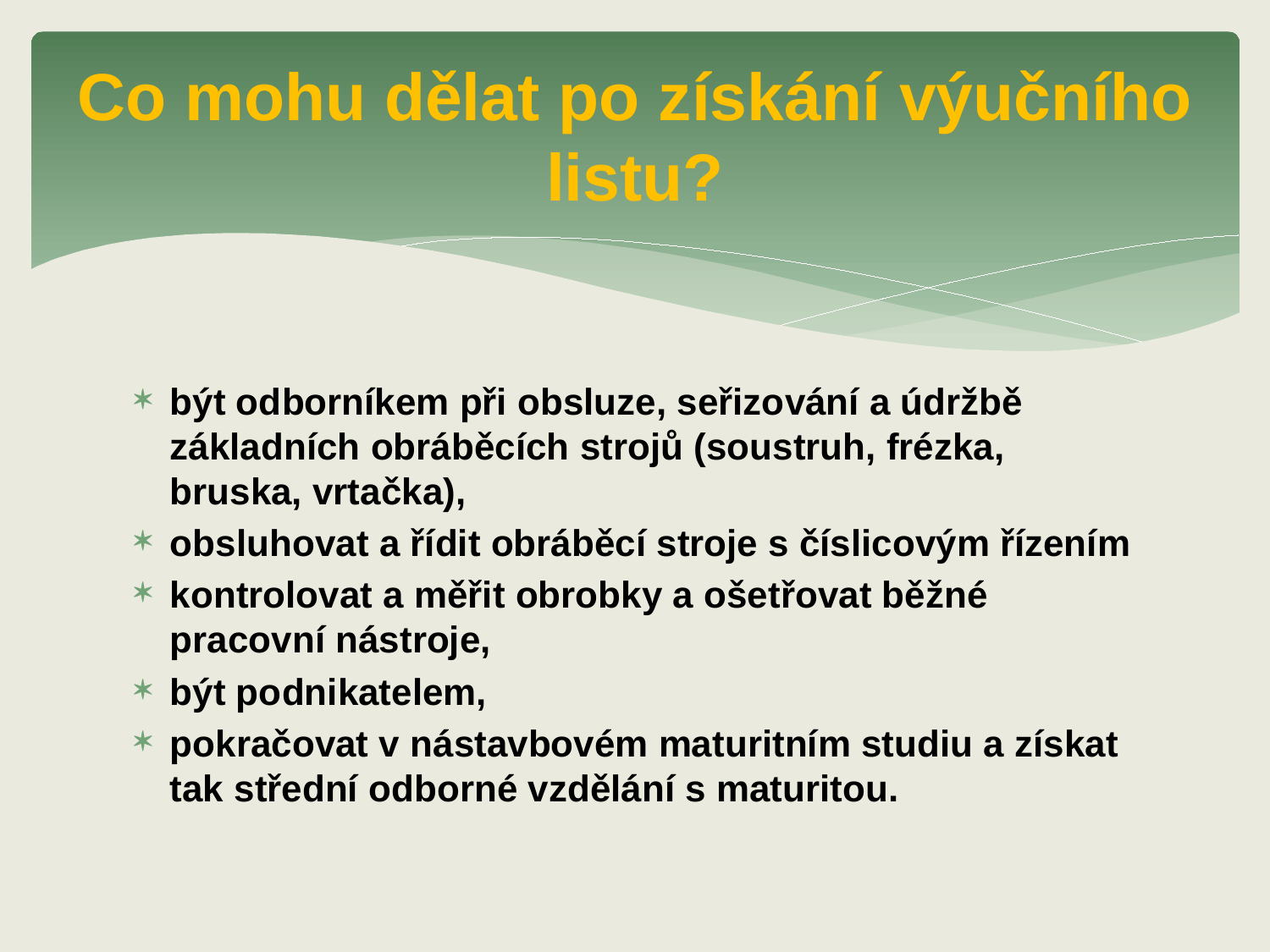

# Co mohu dělat po získání výučního listu?
být odborníkem při obsluze, seřizování a údržbě základních obráběcích strojů (soustruh, frézka, bruska, vrtačka),
obsluhovat a řídit obráběcí stroje s číslicovým řízením
kontrolovat a měřit obrobky a ošetřovat běžné pracovní nástroje,
být podnikatelem,
pokračovat v nástavbovém maturitním studiu a získat tak střední odborné vzdělání s maturitou.